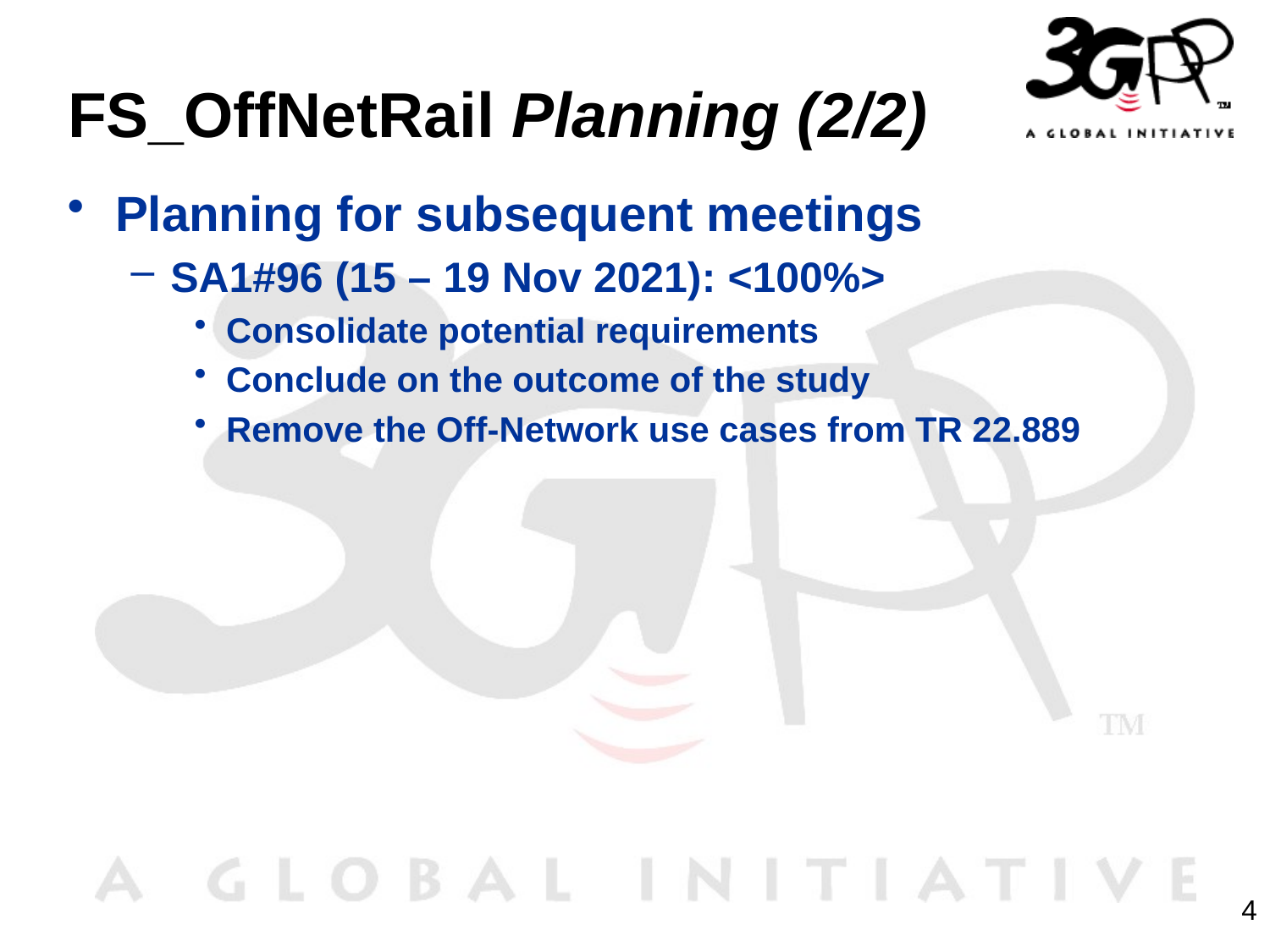

# FS_OffNetRail Planning (2/2)
Planning for subsequent meetings
SA1#96 (15 – 19 Nov 2021): <100%>
Consolidate potential requirements
Conclude on the outcome of the study
Remove the Off-Network use cases from TR 22.889

4